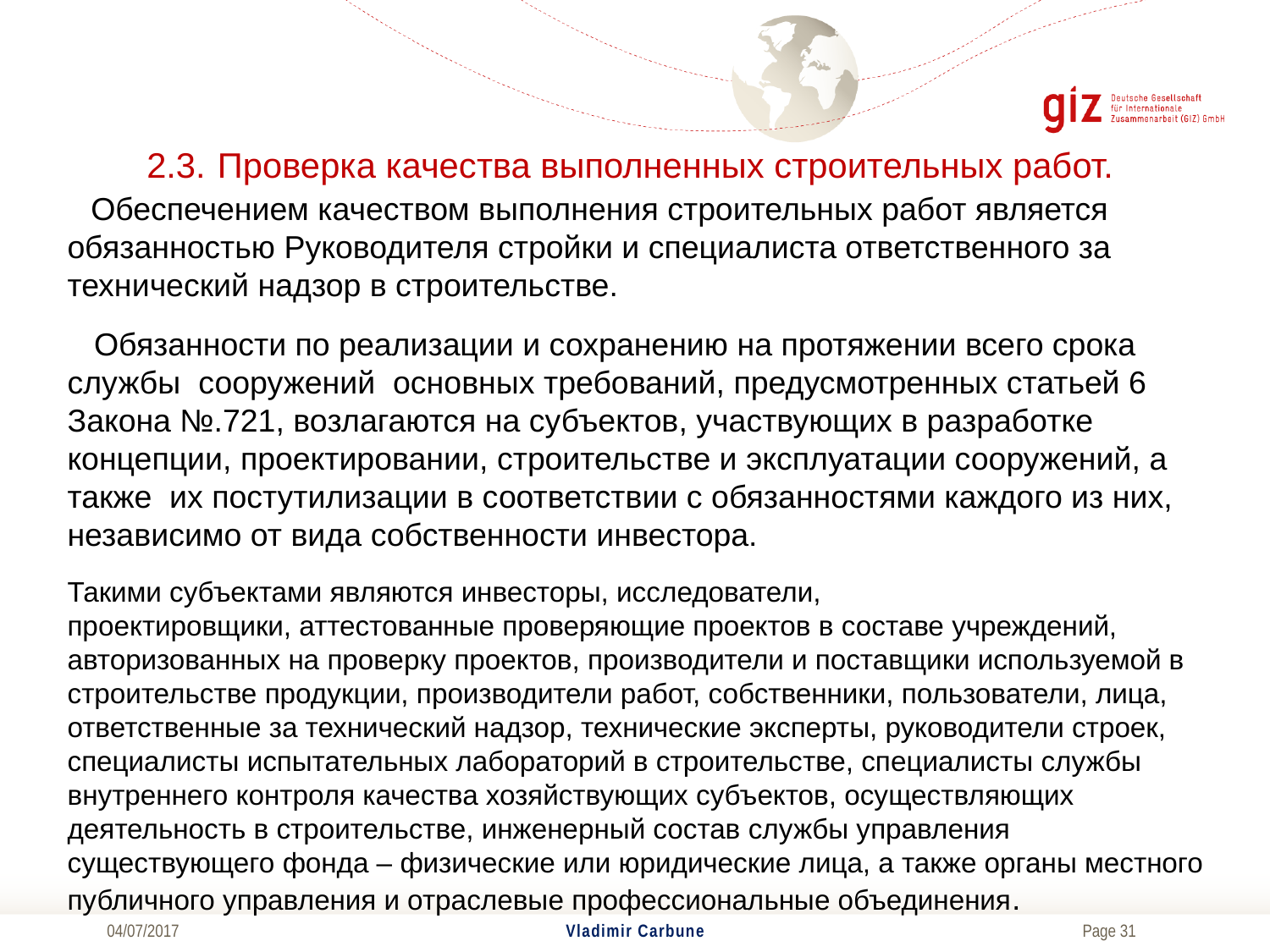

# 2.3. Проверка качества выполненных строительных работ.
   Обеспечением качеством выполнения строительных работ является обязанностью Руководителя стройки и специалиста ответственного за  технический надзор в строительстве.
   Обязанности по реализации и сохранению на протяжении всего срока службы  сооружений  основных требований, предусмотренных статьей 6 Закона №.721, возлагаются на субъектов, участвующих в разработке концепции, проектировании, строительстве и эксплуатации сооружений, а также  их постутилизации в соответствии с обязанностями каждого из них, независимо от вида собственности инвестора.
Такими субъектами являются инвесторы, исследователи, проектировщики, аттестованные проверяющие проектов в составе учреждений, авторизованных на проверку проектов, производители и поставщики используемой в строительстве продукции, производители работ, собственники, пользователи, лица, ответственные за технический надзор, технические эксперты, руководители строек, специалисты испытательных лабораторий в строительстве, специалисты службы внутреннего контроля качества хозяйствующих субъектов, осуществляющих деятельность в строительстве, инженерный состав службы управления существующего фонда – физические или юридические лица, а также органы местного публичного управления и отраслевые профессиональные объединения.

04/07/2017
Vladimir Carbune